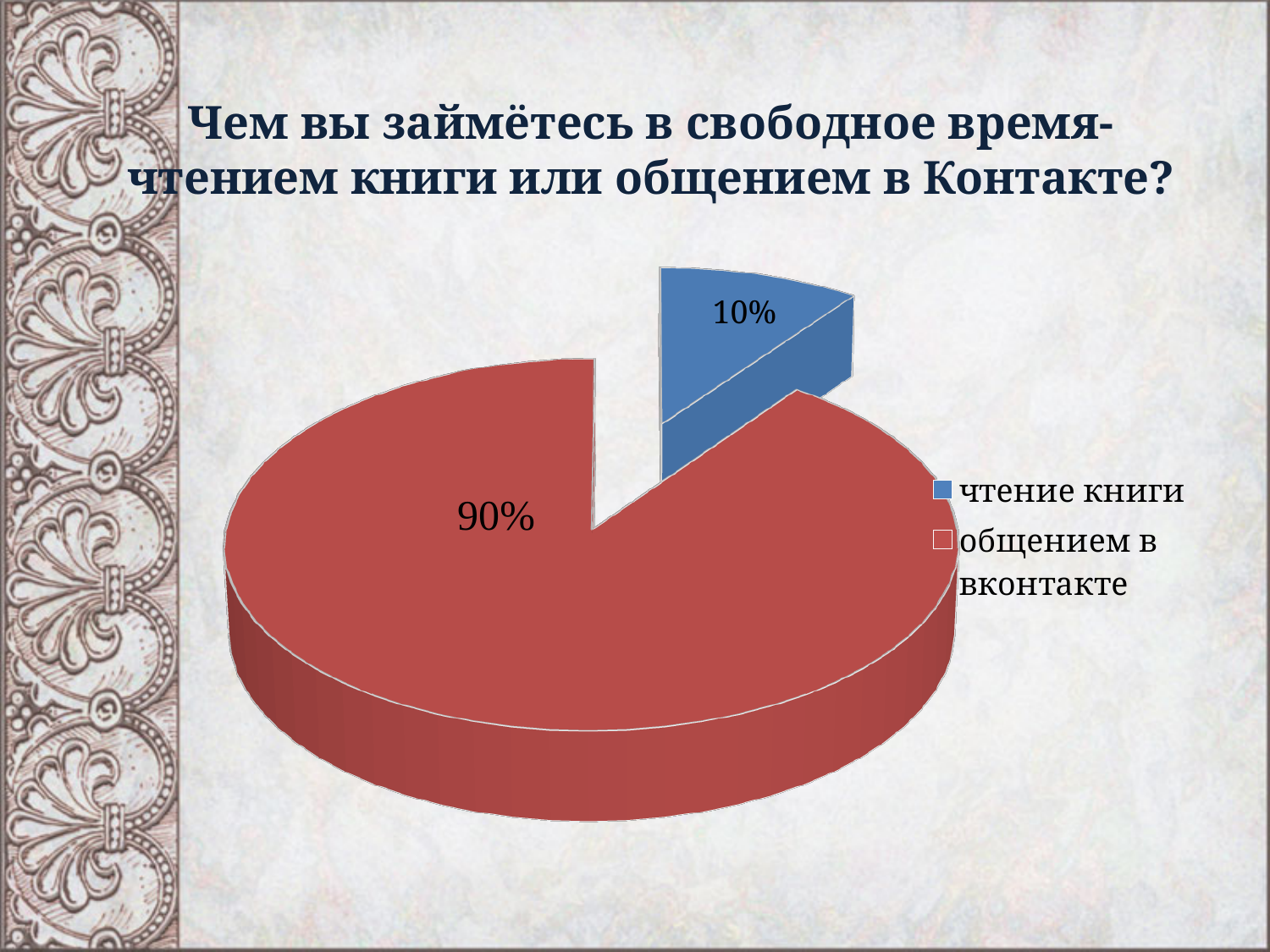

# Чем вы займётесь в свободное время- чтением книги или общением в Контакте?

[unsupported chart]

10%